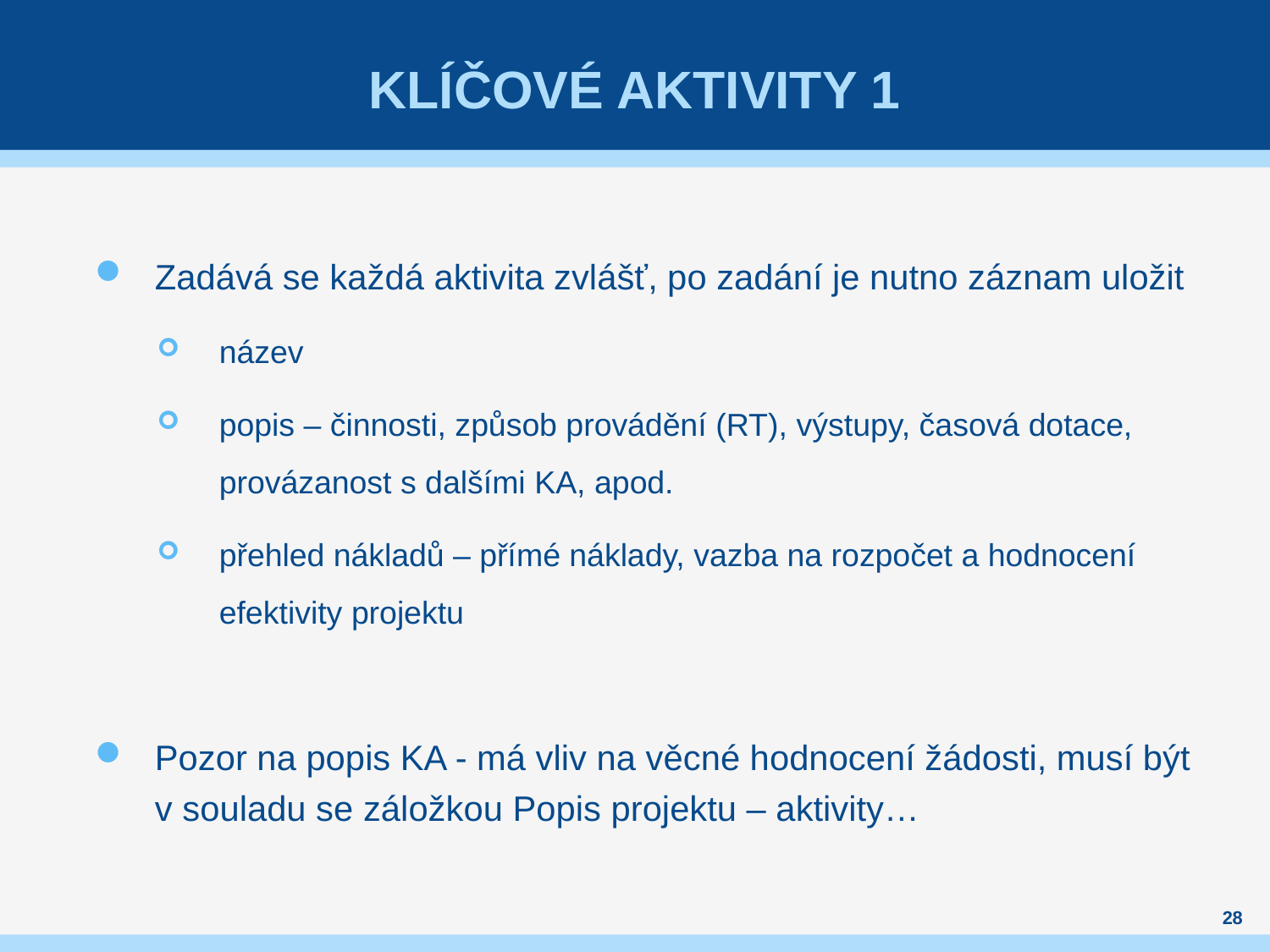

# Klíčové aktivity 1
Zadává se každá aktivita zvlášť, po zadání je nutno záznam uložit
název
popis – činnosti, způsob provádění (RT), výstupy, časová dotace, provázanost s dalšími KA, apod.
přehled nákladů – přímé náklady, vazba na rozpočet a hodnocení efektivity projektu

Pozor na popis KA - má vliv na věcné hodnocení žádosti, musí být v souladu se záložkou Popis projektu – aktivity…
28